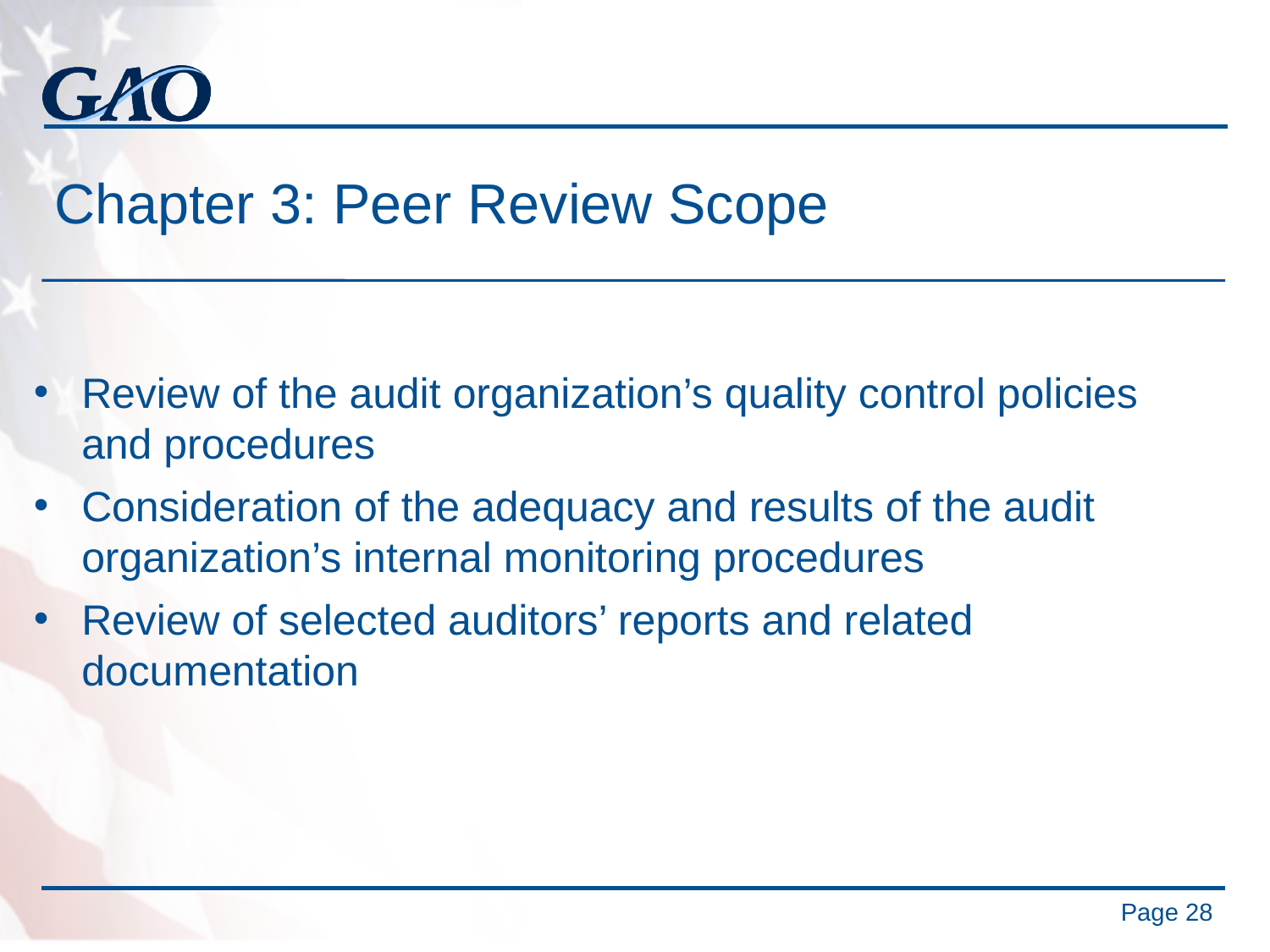

# Chapter 3: Peer Review Scope
Review of the audit organization’s quality control policies and procedures
Consideration of the adequacy and results of the audit organization’s internal monitoring procedures
Review of selected auditors’ reports and related documentation
28